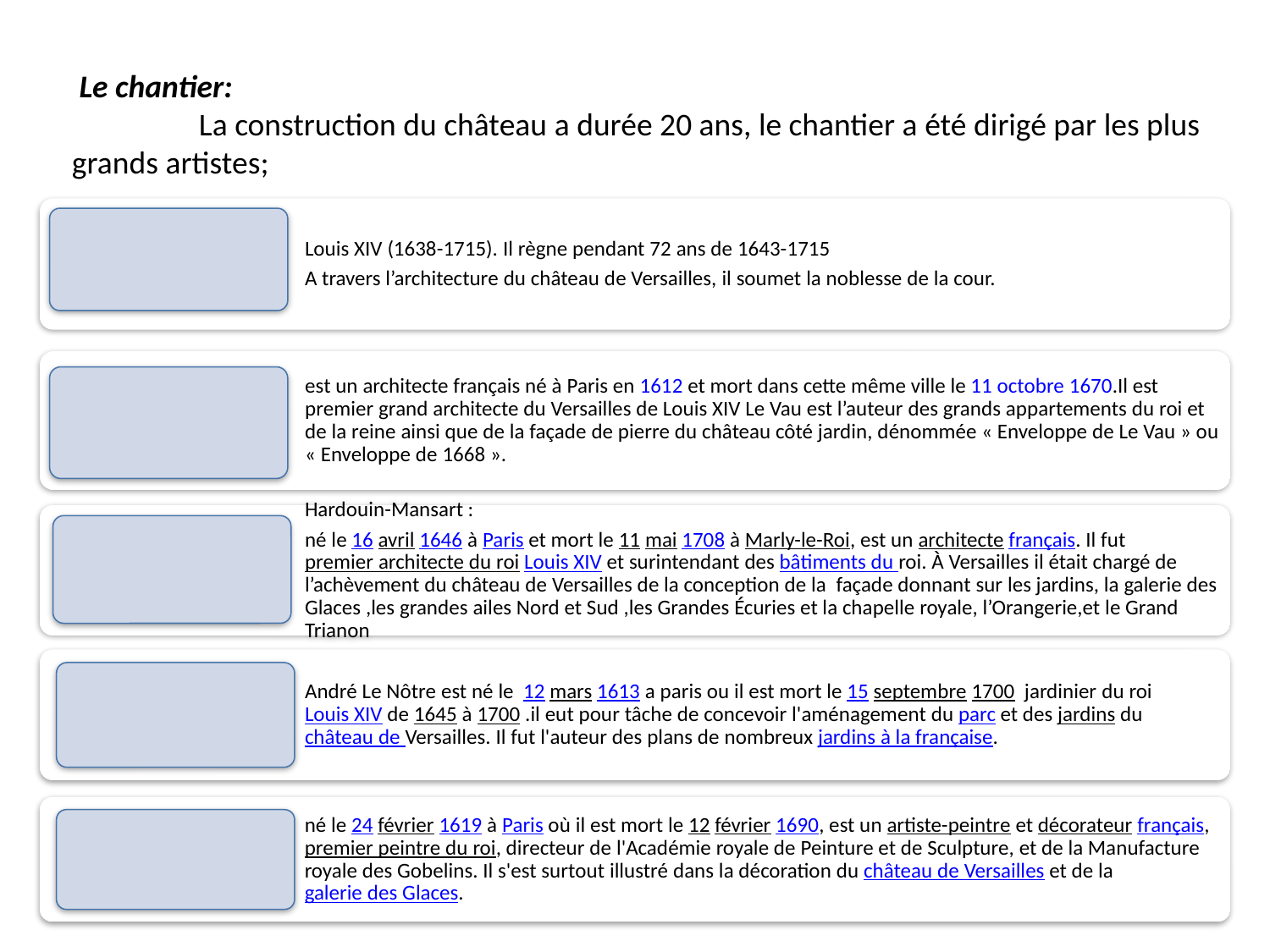

Le chantier:
	La construction du château a durée 20 ans, le chantier a été dirigé par les plus grands artistes;

Louis XIV (1638-1715). Il règne pendant 72 ans de 1643-1715
A travers l’architecture du château de Versailles, il soumet la noblesse de la cour.
est un architecte français né à Paris en 1612 et mort dans cette même ville le 11 octobre 1670.Il est premier grand architecte du Versailles de Louis XIV Le Vau est l’auteur des grands appartements du roi et de la reine ainsi que de la façade de pierre du château côté jardin, dénommée « Enveloppe de Le Vau » ou « Enveloppe de 1668 ».
Hardouin-Mansart :
né le 16 avril 1646 à Paris et mort le 11 mai 1708 à Marly-le-Roi, est un architecte français. Il fut premier architecte du roi Louis XIV et surintendant des bâtiments du roi. À Versailles il était chargé de l’achèvement du château de Versailles de la conception de la  façade donnant sur les jardins, la galerie des Glaces ,les grandes ailes Nord et Sud ,les Grandes Écuries et la chapelle royale, l’Orangerie,et le Grand Trianon
André Le Nôtre est né le  12 mars 1613 a paris ou il est mort le 15 septembre 1700  jardinier du roi Louis XIV de 1645 à 1700 .il eut pour tâche de concevoir l'aménagement du parc et des jardins du château de Versailles. Il fut l'auteur des plans de nombreux jardins à la française.
né le 24 février 1619 à Paris où il est mort le 12 février 1690, est un artiste-peintre et décorateur français, premier peintre du roi, directeur de l'Académie royale de Peinture et de Sculpture, et de la Manufacture royale des Gobelins. Il s'est surtout illustré dans la décoration du château de Versailles et de la galerie des Glaces.